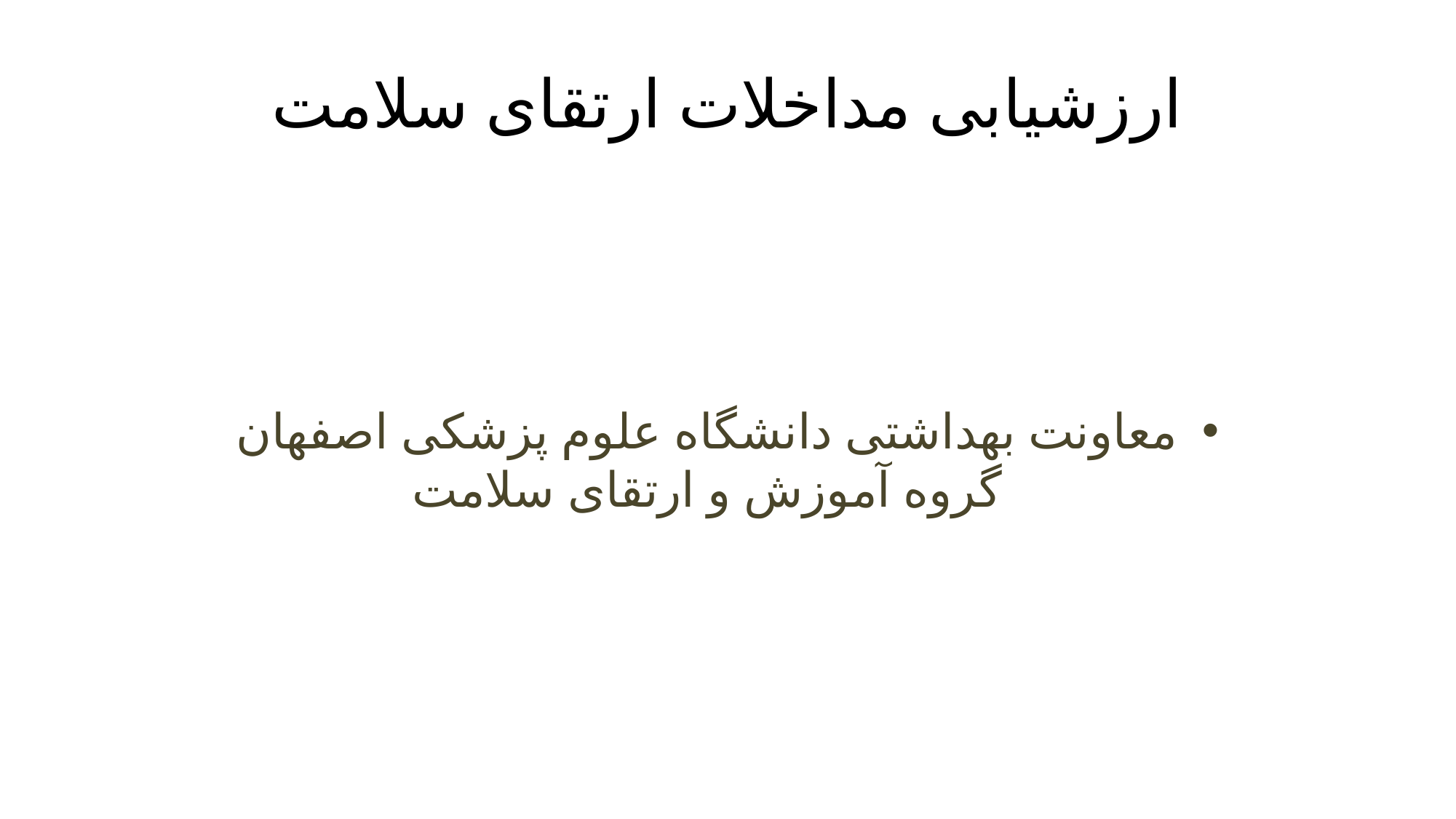

# ارزشیابی مداخلات ارتقای سلامت

معاونت بهداشتی دانشگاه علوم پزشکی اصفهان
گروه آموزش و ارتقای سلامت